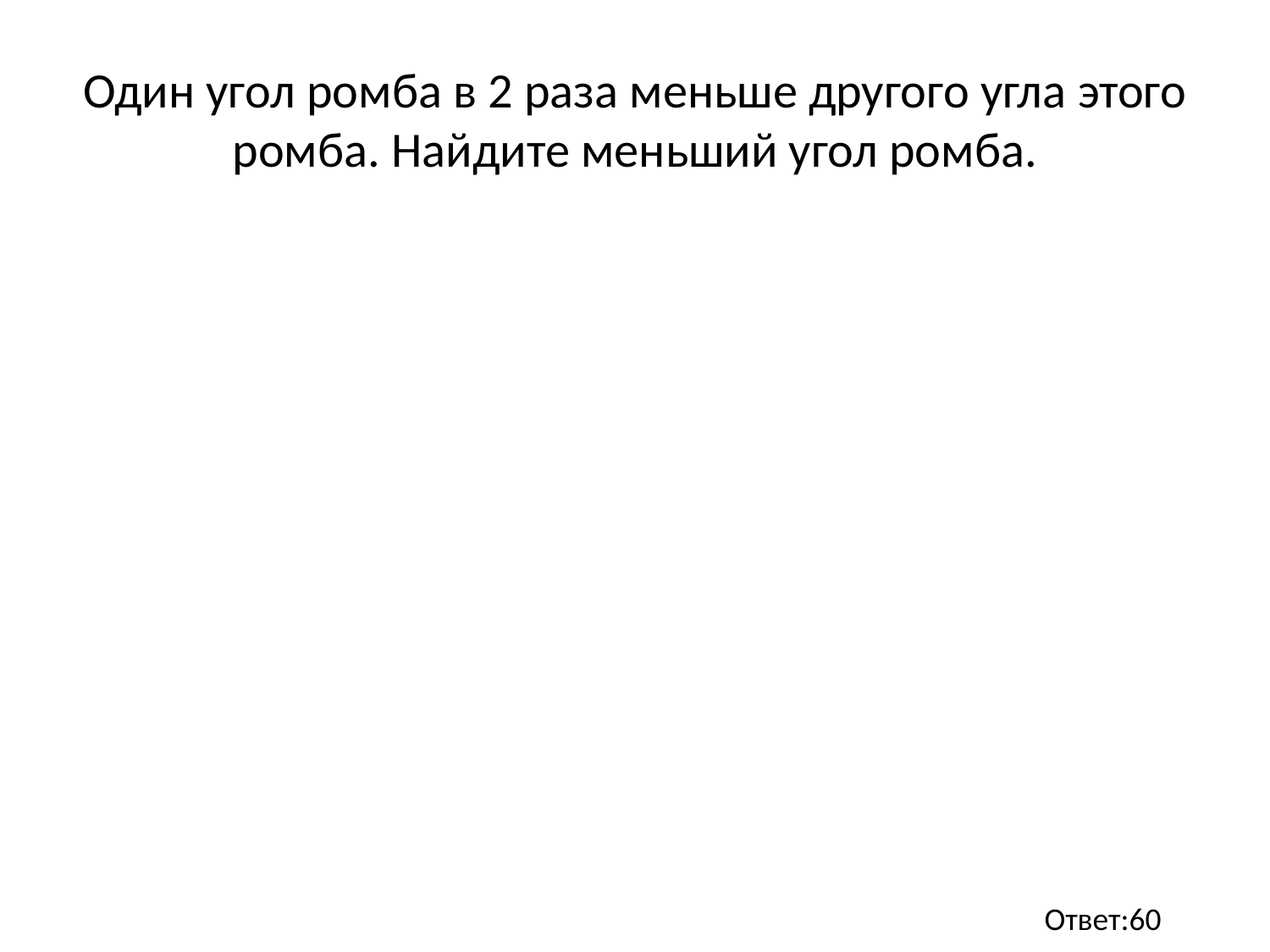

# Один угол ромба в 2 раза меньше другого угла этого ромба. Найдите меньший угол ромба.
Ответ:60